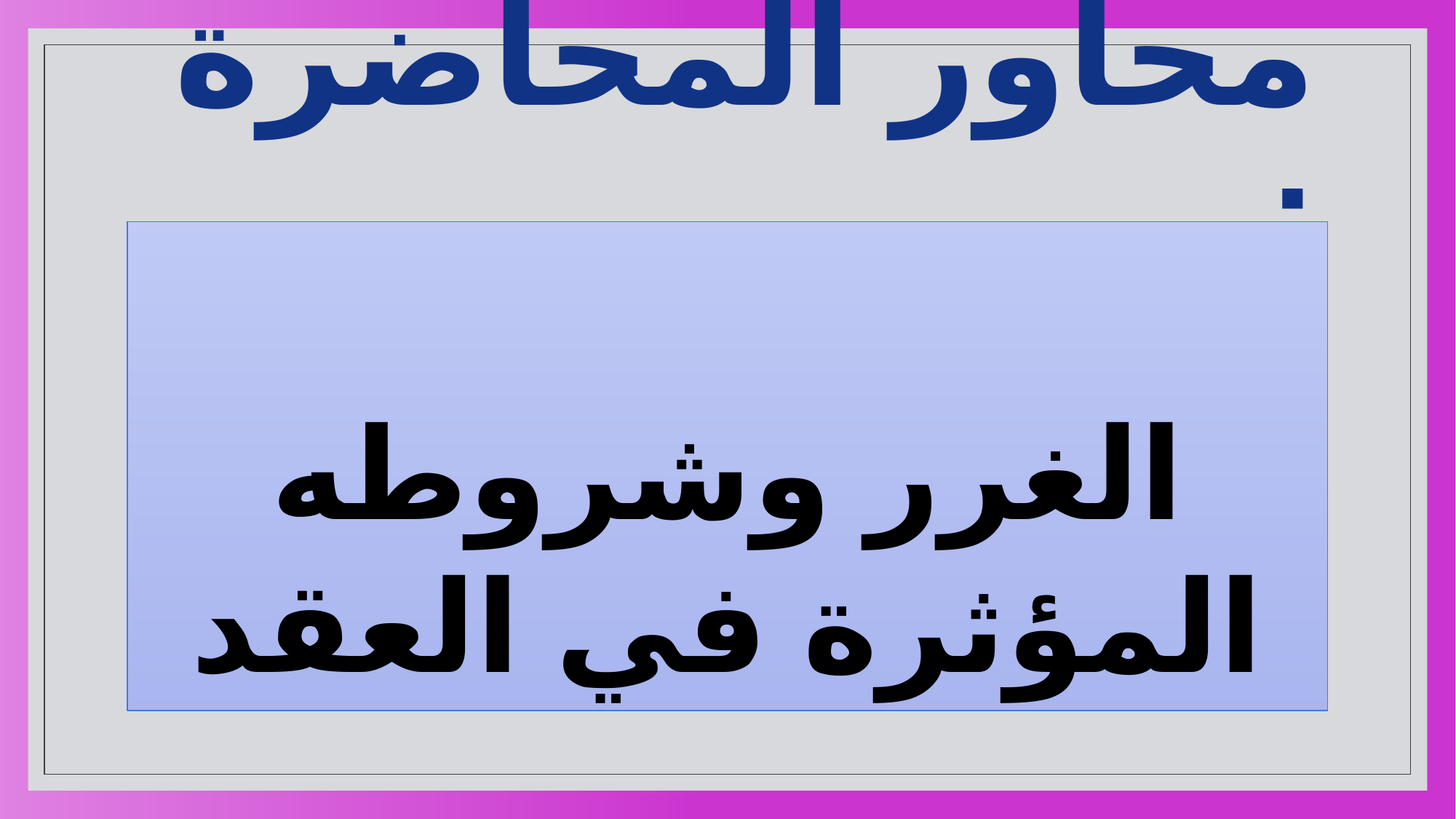

# محاور المحاضرة :

الغرر وشروطه المؤثرة في العقد